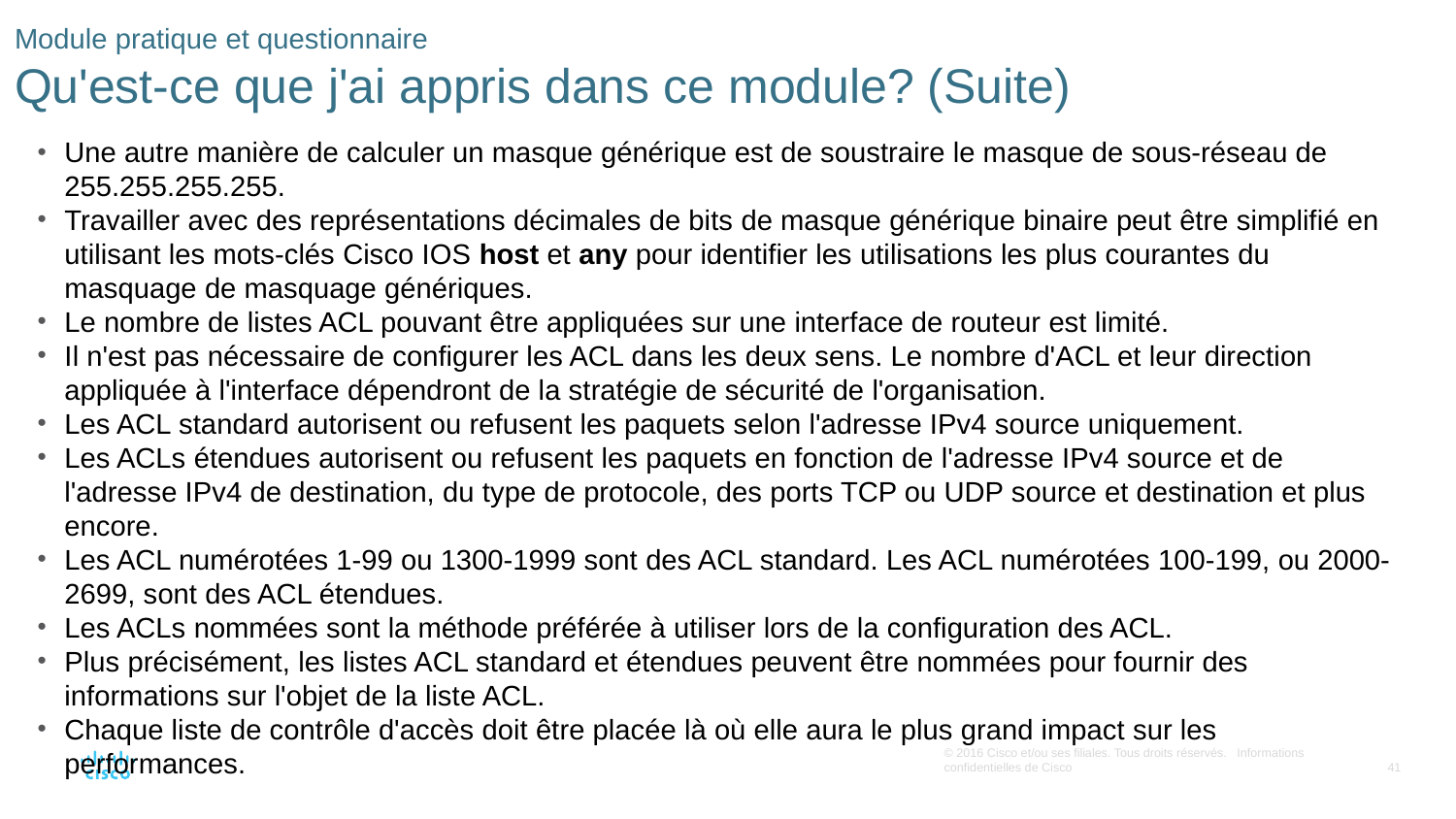

# Module pratique et questionnaire Qu'est-ce que j'ai appris dans ce module? (Suite)
Une autre manière de calculer un masque générique est de soustraire le masque de sous-réseau de 255.255.255.255.
Travailler avec des représentations décimales de bits de masque générique binaire peut être simplifié en utilisant les mots-clés Cisco IOS host et any pour identifier les utilisations les plus courantes du masquage de masquage génériques.
Le nombre de listes ACL pouvant être appliquées sur une interface de routeur est limité.
Il n'est pas nécessaire de configurer les ACL dans les deux sens. Le nombre d'ACL et leur direction appliquée à l'interface dépendront de la stratégie de sécurité de l'organisation.
Les ACL standard autorisent ou refusent les paquets selon l'adresse IPv4 source uniquement.
Les ACLs étendues autorisent ou refusent les paquets en fonction de l'adresse IPv4 source et de l'adresse IPv4 de destination, du type de protocole, des ports TCP ou UDP source et destination et plus encore.
Les ACL numérotées 1-99 ou 1300-1999 sont des ACL standard. Les ACL numérotées 100-199, ou 2000-2699, sont des ACL étendues.
Les ACLs nommées sont la méthode préférée à utiliser lors de la configuration des ACL.
Plus précisément, les listes ACL standard et étendues peuvent être nommées pour fournir des informations sur l'objet de la liste ACL.
Chaque liste de contrôle d'accès doit être placée là où elle aura le plus grand impact sur les performances.